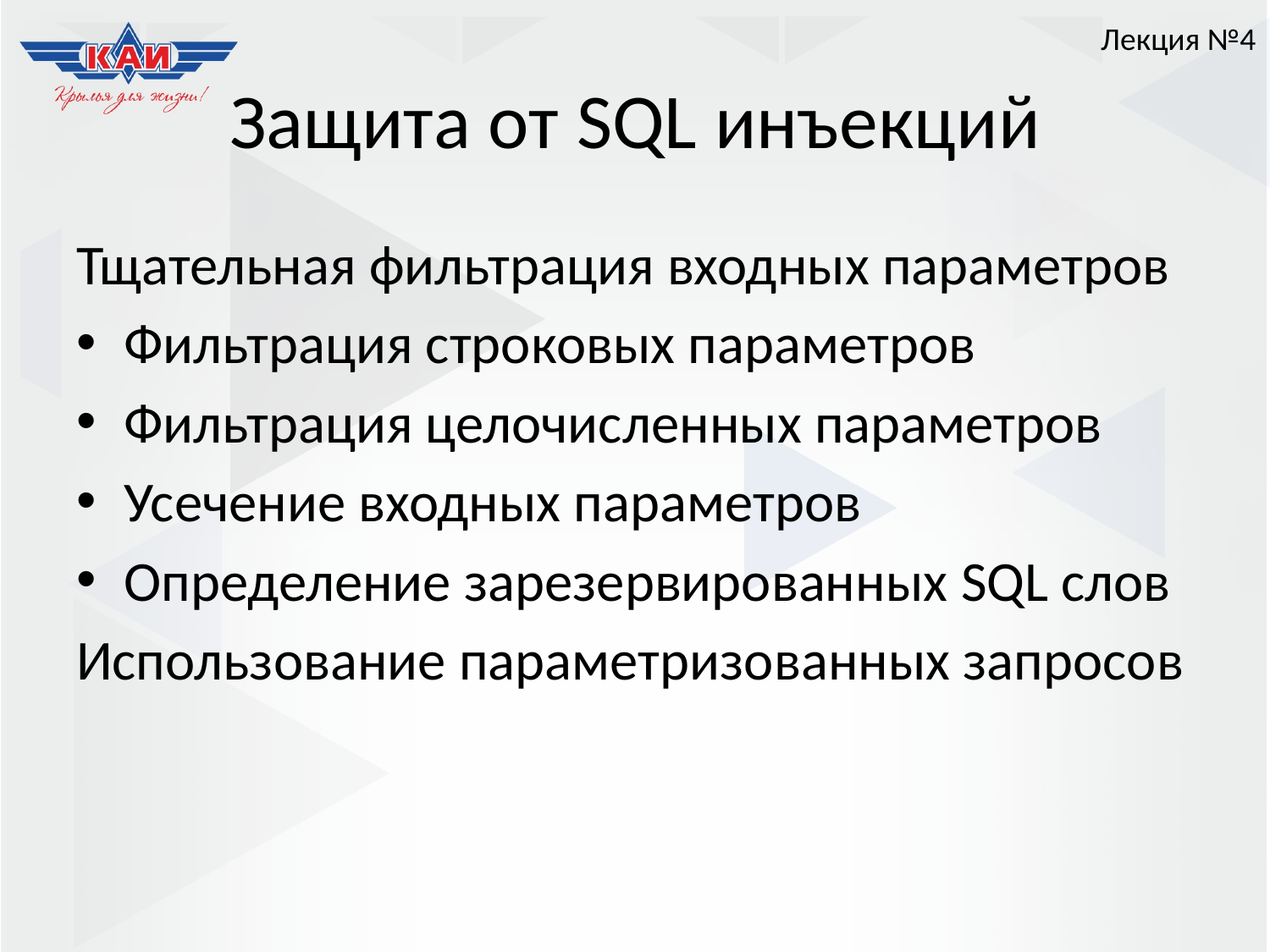

Лекция №4
# Защита от SQL инъекций
Тщательная фильтрация входных параметров
Фильтрация строковых параметров
Фильтрация целочисленных параметров
Усечение входных параметров
Определение зарезервированных SQL слов
Использование параметризованных запросов